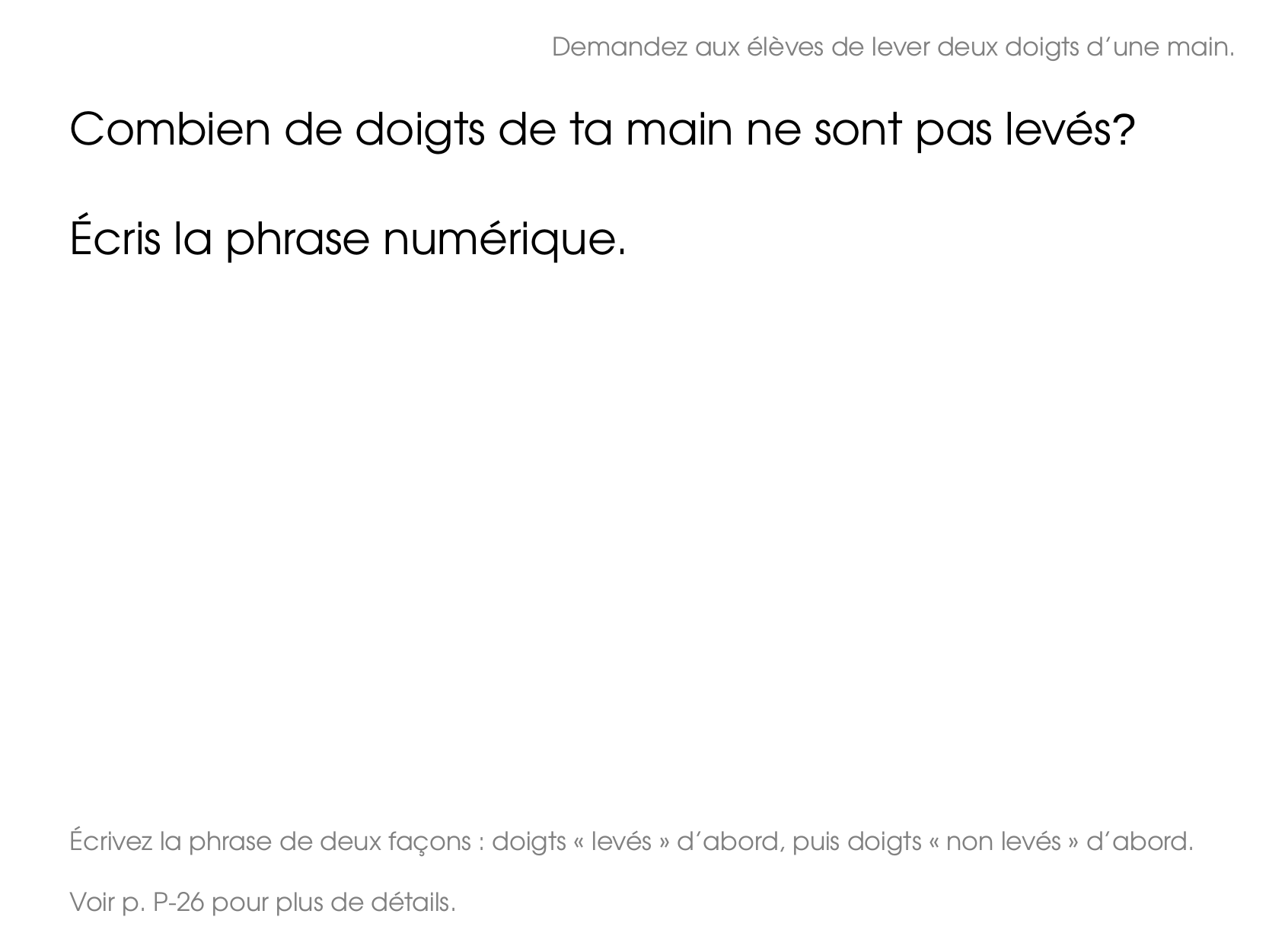

Demandez aux élèves de lever deux doigts d’une main.
Combien de doigts de ta main ne sont pas levés?
Écris la phrase numérique.
Écrivez la phrase de deux façons : doigts « levés » d’abord, puis doigts « non levés » d’abord.
Voir p. P-26 pour plus de détails.